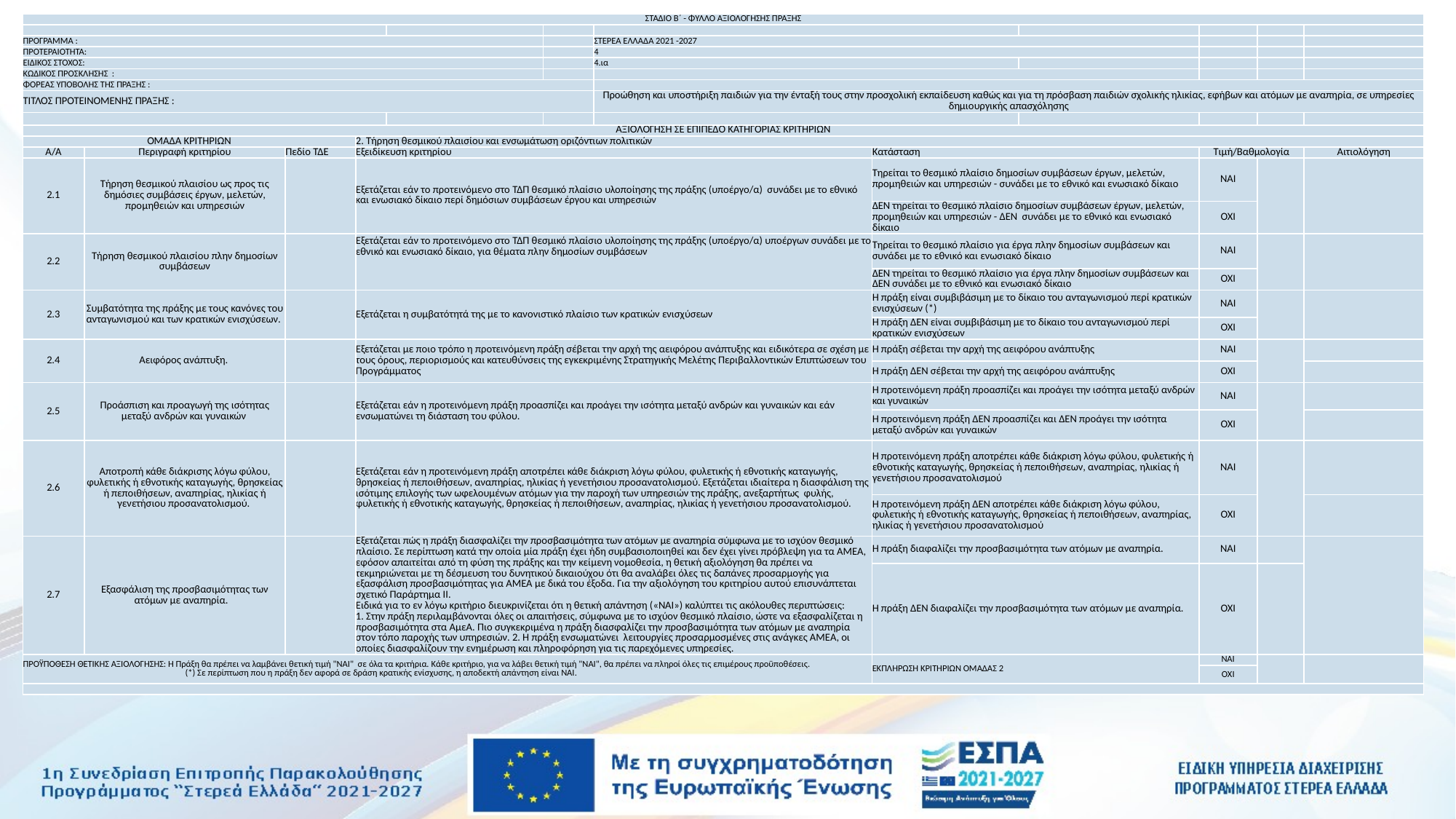

| ΣΤΑΔΙΟ Β΄ - ΦΥΛΛΟ ΑΞΙΟΛΟΓΗΣΗΣ ΠΡΑΞΗΣ |  |  |  |  |  |  |  |  |  |  |  |
| --- | --- | --- | --- | --- | --- | --- | --- | --- | --- | --- | --- |
|  |  |  |  |  |  |  |  |  |  |  |  |
| ΠΡΟΓΡΑΜΜΑ : |  |  |  |  |  | ΣΤΕΡΕΑ ΕΛΛΑΔΑ 2021 -2027 |  |  |  |  |  |
| ΠΡΟΤΕΡΑΙΟΤΗΤΑ: |  |  |  |  |  | 4 |  |  |  |  |  |
| ΕΙΔΙΚΟΣ ΣΤΟΧΟΣ: |  |  |  |  |  | 4.ια |  |  |  |  |  |
| ΚΩΔΙΚΟΣ ΠΡΟΣΚΛΗΣΗΣ : |  |  |  |  |  |  |  |  |  |  |  |
| ΦΟΡΕΑΣ ΥΠΟΒΟΛΗΣ ΤΗΣ ΠΡΑΞΗΣ : |  |  |  |  |  |  |  |  |  |  |  |
| ΤΙΤΛΟΣ ΠΡΟΤΕΙΝΟΜΕΝΗΣ ΠΡΑΞΗΣ : |  |  |  |  |  | Προώθηση και υποστήριξη παιδιών για την ένταξή τους στην προσχολική εκπαίδευση καθώς και για τη πρόσβαση παιδιών σχολικής ηλικίας, εφήβων και ατόμων με αναπηρία, σε υπηρεσίες δημιουργικής απασχόλησης |  |  |  |  |  |
|  |  |  |  |  |  |  |  |  |  |  |  |
| ΑΞΙΟΛΟΓΗΣΗ ΣΕ ΕΠΙΠΕΔΟ ΚΑΤΗΓΟΡΙΑΣ ΚΡΙΤΗΡΙΩΝ |  |  |  |  |  |  |  |  |  |  |  |
| ΟΜΑΔΑ ΚΡΙΤΗΡΙΩΝ |  |  | 2. Τήρηση θεσμικού πλαισίου και ενσωμάτωση οριζόντιων πολιτικών |  |  | 2. Τήρηση θεσμικού πλαισίου και ενσωμάτωση οριζόντιων πολιτικών |  |  |  |  |  |
| Α/Α | Περιγραφή κριτηρίου | Πεδίο ΤΔΕ | Εξειδίκευση κριτηρίου | Περιγραφή κριτηρίου | Πεδίο ΤΔΕ | Εξειδίκευση κριτηρίου | Κατάσταση | Κατάσταση | Τιμή/Βαθμολογία |  | Αιτιολόγηση |
| 2.1 | Τήρηση θεσμικού πλαισίου ως προς τις δημόσιες συμβάσεις έργων, μελετών, προμηθειών και υπηρεσιών |  | Εξετάζεται εάν το προτεινόμενο στο ΤΔΠ θεσμικό πλαίσιο υλοποίησης της πράξης (υποέργο/α) συνάδει με το εθνικό και ενωσιακό δίκαιο περί δημόσιων συμβάσεων έργου και υπηρεσιών | Τήρηση θεσμικού πλαισίου ως προς τις δημόσιες συμβάσεις έργων, μελετών, προμηθειών και υπηρεσιών |  | Εξετάζεται εάν το προτεινόμενο στο ΤΔΠ θεσμικό πλαίσιο υλοποίησης της πράξης (υποέργο/α) συνάδει με το εθνικό και ενωσιακό δίκαιο περί δημόσιων συμβάσεων έργου και υπηρεσιών | Τηρείται το θεσμικό πλαίσιο δημοσίων συμβάσεων έργων, μελετών, προμηθειών και υπηρεσιών - συνάδει με το εθνικό και ενωσιακό δίκαιο | Τηρείται το θεσμικό πλαίσιο δημοσίων συμβάσεων έργων, μελετών, προμηθειών και υπηρεσιών - συνάδει με το εθνικό και ενωσιακό δίκαιο | ΝΑΙ |  |  |
|  |  |  |  |  |  |  | ΔΕΝ τηρείται το θεσμικό πλαίσιο δημοσίων συμβάσεων έργων, μελετών, προμηθειών και υπηρεσιών - ΔΕΝ συνάδει με το εθνικό και ενωσιακό δίκαιο | ΔΕΝ τηρείται το θεσμικό πλαίσιο δημοσίων συμβάσεων έργων, μελετών, προμηθειών και υπηρεσιών - ΔΕΝ συνάδει με το εθνικό και ενωσιακό δίκαιο | ΟΧΙ |  |  |
| 2.2 | Τήρηση θεσμικού πλαισίου πλην δημοσίων συμβάσεων |  | Εξετάζεται εάν το προτεινόμενο στο ΤΔΠ θεσμικό πλαίσιο υλοποίησης της πράξης (υποέργο/α) υποέργων συνάδει με το εθνικό και ενωσιακό δίκαιο, για θέματα πλην δημοσίων συμβάσεων | Τήρηση θεσμικού πλαισίου πλην δημοσίων συμβάσεων |  | Εξετάζεται εάν το προτεινόμενο στο ΤΔΠ θεσμικό πλαίσιο υλοποίησης της πράξης (υποέργο/α) υποέργων συνάδει με το εθνικό και ενωσιακό δίκαιο, για θέματα πλην δημοσίων συμβάσεων | Τηρείται το θεσμικό πλαίσιο για έργα πλην δημοσίων συμβάσεων και συνάδει με το εθνικό και ενωσιακό δίκαιο | Τηρείται το θεσμικό πλαίσιο για έργα πλην δημοσίων συμβάσεων και συνάδει με το εθνικό και ενωσιακό δίκαιο | ΝΑΙ |  |  |
|  |  |  |  |  |  |  | ΔΕΝ τηρείται το θεσμικό πλαίσιο για έργα πλην δημοσίων συμβάσεων και ΔΕΝ συνάδει με το εθνικό και ενωσιακό δίκαιο | ΔΕΝ τηρείται το θεσμικό πλαίσιο για έργα πλην δημοσίων συμβάσεων και ΔΕΝ συνάδει με το εθνικό και ενωσιακό δίκαιο | ΟΧΙ |  |  |
| 2.3 | Συμβατότητα της πράξης με τους κανόνες του ανταγωνισμού και των κρατικών ενισχύσεων. |  | Εξετάζεται η συμβατότητά της με το κανονιστικό πλαίσιο των κρατικών ενισχύσεων | Συμβατότητα της πράξης με τους κανόνες του ανταγωνισμού και των κρατικών ενισχύσεων. |  | Εξετάζεται η συμβατότητά της με το κανονιστικό πλαίσιο των κρατικών ενισχύσεων | Η πράξη είναι συμβιβάσιμη με το δίκαιο του ανταγωνισμού περί κρατικών ενισχύσεων (\*) | Η πράξη είναι συμβιβάσιμη με το δίκαιο του ανταγωνισμού περί κρατικών ενισχύσεων (\*) | ΝΑΙ |  |  |
|  |  |  |  |  |  |  | Η πράξη ΔΕΝ είναι συμβιβάσιμη με το δίκαιο του ανταγωνισμού περί κρατικών ενισχύσεων | Η πράξη ΔΕΝ είναι συμβιβάσιμη με το δίκαιο του ανταγωνισμού περί κρατικών ενισχύσεων | ΟΧΙ |  |  |
| 2.4 | Αειφόρος ανάπτυξη. |  | Εξετάζεται με ποιο τρόπο η προτεινόμενη πράξη σέβεται την αρχή της αειφόρου ανάπτυξης και ειδικότερα σε σχέση με τους όρους, περιορισμούς και κατευθύνσεις της εγκεκριμένης Στρατηγικής Μελέτης Περιβαλλοντικών Επιπτώσεων του Προγράμματος | Αειφόρος ανάπτυξη. |  | Εξετάζεται με ποιο τρόπο η προτεινόμενη πράξη σέβεται την αρχή της αειφόρου ανάπτυξης και ειδικότερα σε σχέση με τους όρους, περιορισμούς και κατευθύνσεις της εγκεκριμένης Στρατηγικής Μελέτης Περιβαλλοντικών Επιπτώσεων του Προγράμματος | Η πράξη σέβεται την αρχή της αειφόρου ανάπτυξης | Η πράξη σέβεται την αρχή της αειφόρου ανάπτυξης | ΝΑΙ |  |  |
|  |  |  |  |  |  |  | Η πράξη ΔΕΝ σέβεται την αρχή της αειφόρου ανάπτυξης | Η πράξη ΔΕΝ σέβεται την αρχή της αειφόρου ανάπτυξης | ΟΧΙ |  |  |
| 2.5 | Προάσπιση και προαγωγή της ισότητας μεταξύ ανδρών και γυναικών |  | Εξετάζεται εάν η προτεινόμενη πράξη προασπίζει και προάγει την ισότητα μεταξύ ανδρών και γυναικών και εάν ενσωματώνει τη διάσταση του φύλου. | Προάσπιση και προαγωγή της ισότητας μεταξύ ανδρών και γυναικών |  | Εξετάζεται εάν η προτεινόμενη πράξη προασπίζει και προάγει την ισότητα μεταξύ ανδρών και γυναικών και εάν ενσωματώνει τη διάσταση του φύλου. | Η προτεινόμενη πράξη προασπίζει και προάγει την ισότητα μεταξύ ανδρών και γυναικών | Η προτεινόμενη πράξη προασπίζει και προάγει την ισότητα μεταξύ ανδρών και γυναικών | ΝΑΙ |  |  |
|  |  |  |  |  |  |  | Η προτεινόμενη πράξη ΔΕΝ προασπίζει και ΔΕΝ προάγει την ισότητα μεταξύ ανδρών και γυναικών | Η προτεινόμενη πράξη ΔΕΝ προασπίζει και ΔΕΝ προάγει την ισότητα μεταξύ ανδρών και γυναικών | ΟΧΙ |  |  |
| 2.6 | Αποτροπή κάθε διάκρισης λόγω φύλου, φυλετικής ή εθνοτικής καταγωγής, θρησκείας ή πεποιθήσεων, αναπηρίας, ηλικίας ή γενετήσιου προσανατολισμού. |  | Εξετάζεται εάν η προτεινόμενη πράξη αποτρέπει κάθε διάκριση λόγω φύλου, φυλετικής ή εθνοτικής καταγωγής, θρησκείας ή πεποιθήσεων, αναπηρίας, ηλικίας ή γενετήσιου προσανατολισμού. Εξετάζεται ιδιαίτερα η διασφάλιση της ισότιμης επιλογής των ωφελουμένων ατόμων για την παροχή των υπηρεσιών της πράξης, ανεξαρτήτως φυλής, φυλετικής ή εθνοτικής καταγωγής, θρησκείας ή πεποιθήσεων, αναπηρίας, ηλικίας ή γενετήσιου προσανατολισμού. | Αποτροπή κάθε διάκρισης λόγω φύλου, φυλετικής ή εθνοτικής καταγωγής, θρησκείας ή πεποιθήσεων, αναπηρίας, ηλικίας ή γενετήσιου προσανατολισμού. |  | Εξετάζεται εάν η προτεινόμενη πράξη αποτρέπει κάθε διάκριση λόγω φύλου, φυλετικής ή εθνοτικής καταγωγής, θρησκείας ή πεποιθήσεων, αναπηρίας, ηλικίας ή γενετήσιου προσανατολισμού. Εξετάζεται ιδιαίτερα η διασφάλιση της ισότιμης επιλογής των ωφελουμένων ατόμων για την παροχή των υπηρεσιών της πράξης, ανεξαρτήτως φυλής, φυλετικής ή εθνοτικής καταγωγής, θρησκείας ή πεποιθήσεων, αναπηρίας, ηλικίας ή γενετήσιου προσανατολισμού. | Η προτεινόμενη πράξη αποτρέπει κάθε διάκριση λόγω φύλου, φυλετικής ή εθνοτικής καταγωγής, θρησκείας ή πεποιθήσεων, αναπηρίας, ηλικίας ή γενετήσιου προσανατολισμού | Η προτεινόμενη πράξη αποτρέπει κάθε διάκριση λόγω φύλου, φυλετικής ή εθνοτικής καταγωγής, θρησκείας ή πεποιθήσεων, αναπηρίας, ηλικίας ή γενετήσιου προσανατολισμού | ΝΑΙ |  |  |
|  |  |  |  |  |  |  | Η προτεινόμενη πράξη ΔΕΝ αποτρέπει κάθε διάκριση λόγω φύλου, φυλετικής ή εθνοτικής καταγωγής, θρησκείας ή πεποιθήσεων, αναπηρίας, ηλικίας ή γενετήσιου προσανατολισμού | Η προτεινόμενη πράξη ΔΕΝ αποτρέπει κάθε διάκριση λόγω φύλου, φυλετικής ή εθνοτικής καταγωγής, θρησκείας ή πεποιθήσεων, αναπηρίας, ηλικίας ή γενετήσιου προσανατολισμού | ΟΧΙ |  |  |
| 2.7 | Εξασφάλιση της προσβασιμότητας των ατόμων με αναπηρία. |  | Εξετάζεται πώς η πράξη διασφαλίζει την προσβασιμότητα των ατόμων με αναπηρία σύμφωνα με το ισχύον θεσμικό πλαίσιο. Σε περίπτωση κατά την οποία μία πράξη έχει ήδη συμβασιοποιηθεί και δεν έχει γίνει πρόβλεψη για τα ΑΜΕΑ, εφόσον απαιτείται από τη φύση της πράξης και την κείμενη νομοθεσία, η θετική αξιολόγηση θα πρέπει να τεκμηριώνεται με τη δέσμευση του δυνητικού δικαιούχου ότι θα αναλάβει όλες τις δαπάνες προσαρμογής για εξασφάλιση προσβασιμότητας για ΑΜΕΑ με δικά του έξοδα. Για την αξιολόγηση του κριτηρίου αυτού επισυνάπτεται σχετικό Παράρτημα ΙΙ. Ειδικά για το εν λόγω κριτήριο διευκρινίζεται ότι η θετική απάντηση («ΝΑΙ») καλύπτει τις ακόλουθες περιπτώσεις: 1. Στην πράξη περιλαμβάνονται όλες οι απαιτήσεις, σύμφωνα με το ισχύον θεσμικό πλαίσιο, ώστε να εξασφαλίζεται η προσβασιμότητα στα ΑμεΑ. Πιο συγκεκριμένα η πράξη διασφαλίζει την προσβασιμότητα των ατόμων με αναπηρία στον τόπο παροχής των υπηρεσιών. 2. Η πράξη ενσωματώνει λειτουργίες προσαρμοσμένες στις ανάγκες ΑΜΕΑ, οι οποίες διασφαλίζουν την ενημέρωση και πληροφόρηση για τις παρεχόμενες υπηρεσίες. | Εξασφάλιση της προσβασιμότητας των ατόμων με αναπηρία. |  | Εξετάζεται πώς η πράξη διασφαλίζει την προσβασιμότητα των ατόμων με αναπηρία σύμφωνα με το ισχύον θεσμικό πλαίσιο. Σε περίπτωση κατά την οποία μία πράξη έχει ήδη συμβασιοποιηθεί και δεν έχει γίνει πρόβλεψη για τα ΑΜΕΑ, εφόσον απαιτείται από τη φύση της πράξης και την κείμενη νομοθεσία, η θετική αξιολόγηση θα πρέπει να τεκμηριώνεται με τη δέσμευση του δυνητικού δικαιούχου ότι θα αναλάβει όλες τις δαπάνες προσαρμογής για εξασφάλιση προσβασιμότητας για ΑΜΕΑ με δικά του έξοδα. Για την αξιολόγηση του κριτηρίου αυτού επισυνάπτεται σχετικό Παράρτημα ΙΙ. Ειδικά για το εν λόγω κριτήριο διευκρινίζεται ότι η θετική απάντηση («ΝΑΙ») καλύπτει τις ακόλουθες περιπτώσεις: 1. Στην πράξη περιλαμβάνονται όλες οι απαιτήσεις, σύμφωνα με το ισχύον θεσμικό πλαίσιο, ώστε να εξασφαλίζεται η προσβασιμότητα στα ΑμεΑ. Πιο συγκεκριμένα η πράξη διασφαλίζει την προσβασιμότητα των ατόμων με αναπηρία στον τόπο παροχής των υπηρεσιών. 2. Η πράξη ενσωματώνει λειτουργίες προσαρμοσμένες στις ανάγκες ΑΜΕΑ, οι οποίες διασφαλίζουν την ενημέρωση και πληροφόρηση για τις παρεχόμενες υπηρεσίες. | Η πράξη διαφαλίζει την προσβασιμότητα των ατόμων με αναπηρία. | Η πράξη διαφαλίζει την προσβασιμότητα των ατόμων με αναπηρία. | ΝΑΙ |  |  |
|  |  |  |  |  |  |  | Η πράξη ΔΕΝ διαφαλίζει την προσβασιμότητα των ατόμων με αναπηρία. | Η πράξη ΔΕΝ διαφαλίζει την προσβασιμότητα των ατόμων με αναπηρία. | ΟΧΙ |  |  |
| ΠΡΟΫΠΟΘΕΣΗ ΘΕΤΙΚΗΣ ΑΞΙΟΛΟΓΗΣΗΣ: Η Πράξη θα πρέπει να λαμβάνει θετική τιμή "ΝΑΙ" σε όλα τα κριτήρια. Κάθε κριτήριο, για να λάβει θετική τιμή "ΝΑΙ", θα πρέπει να πληροί όλες τις επιμέρους προϋποθέσεις. (\*) Σε περίπτωση που η πράξη δεν αφορά σε δράση κρατικής ενίσχυσης, η αποδεκτή απάντηση είναι ΝΑΙ. |  |  |  |  |  |  | ΕΚΠΛΗΡΩΣΗ ΚΡΙΤΗΡΙΩΝ ΟΜΑΔΑΣ 2 | ΕΚΠΛΗΡΩΣΗ ΚΡΙΤΗΡΙΩΝ ΟΜΑΔΑΣ 2 | ΝΑΙ |  |  |
|  |  |  |  |  |  |  |  |  | ΟΧΙ |  |  |
|  |  |  |  |  |  |  |  |  |  |  |  |
#